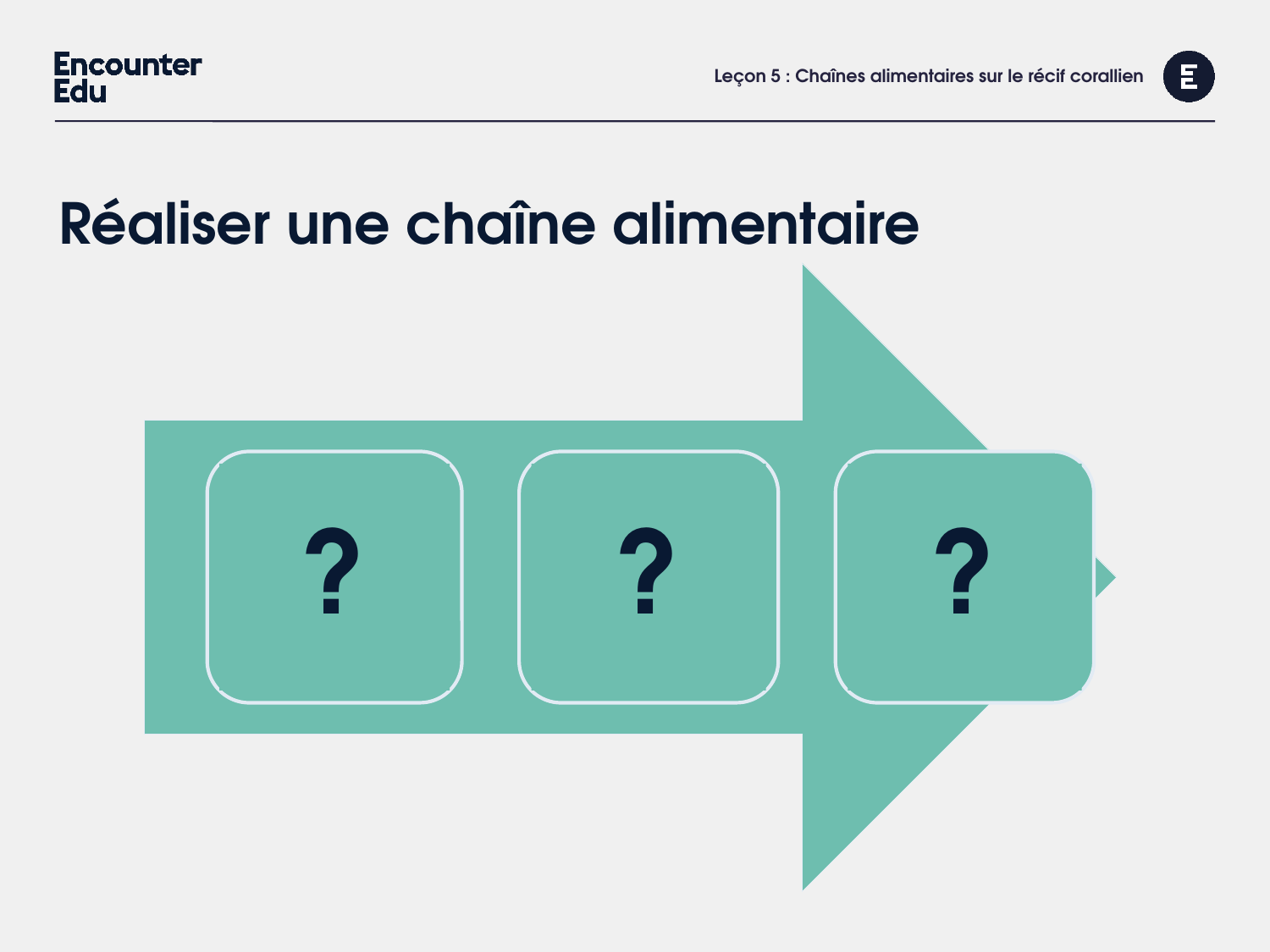

# Leçon 5 : Chaînes alimentaires sur le récif corallien
Réaliser une chaîne alimentaire

?

?

?